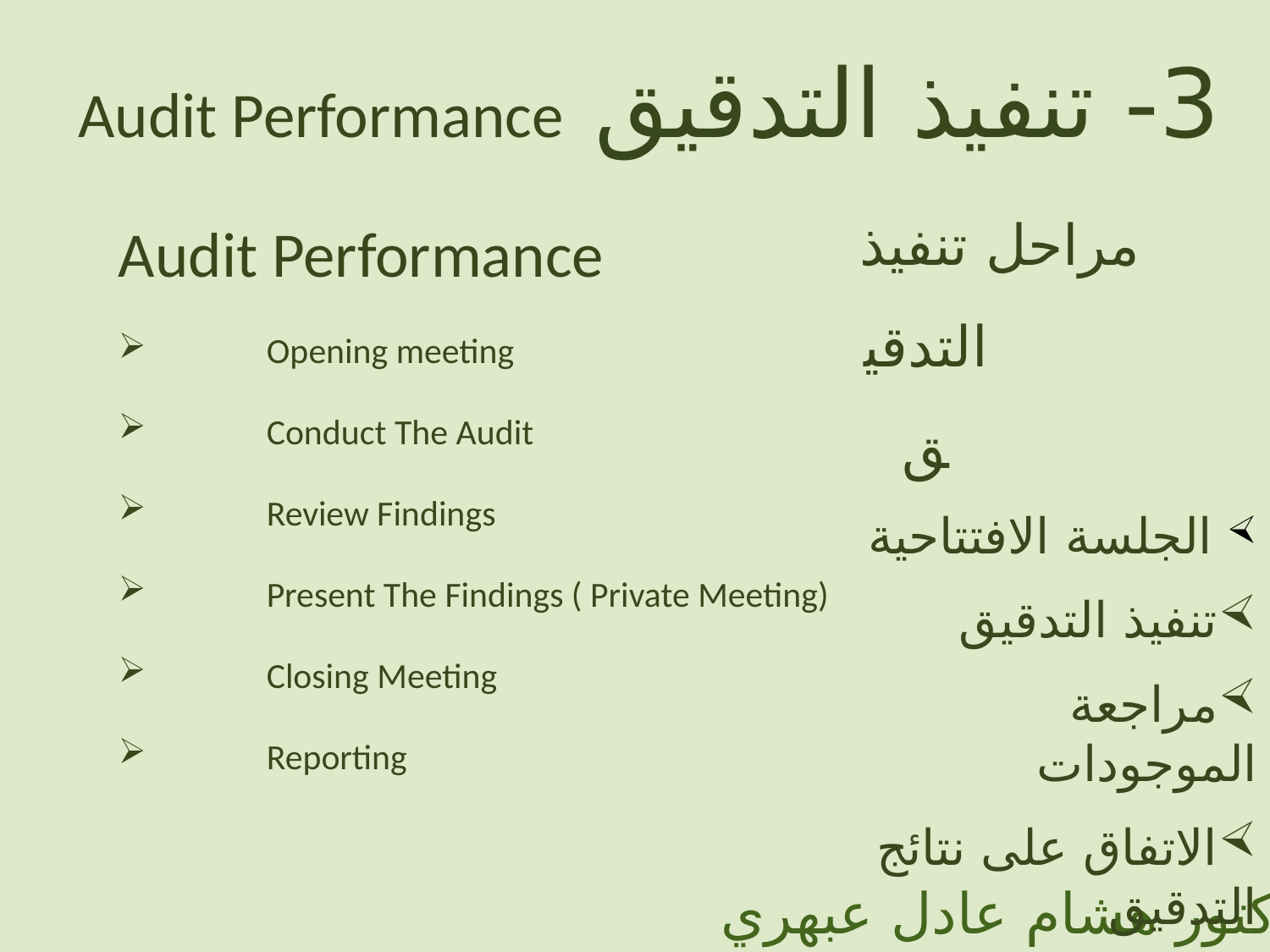

3- تنفيذ التدقيق Audit Performance
Audit Performance
Opening meeting
Conduct The Audit
Review Findings
Present The Findings ( Private Meeting)
Closing Meeting
Reporting
مراحل تنفيذ التدقيق
 الجلسة الافتتاحية
تنفيذ التدقيق
مراجعة الموجودات
الاتفاق على نتائج التدقيق
 الجلسة الختامية
التقرير
الدكتور هشام عادل عبهري